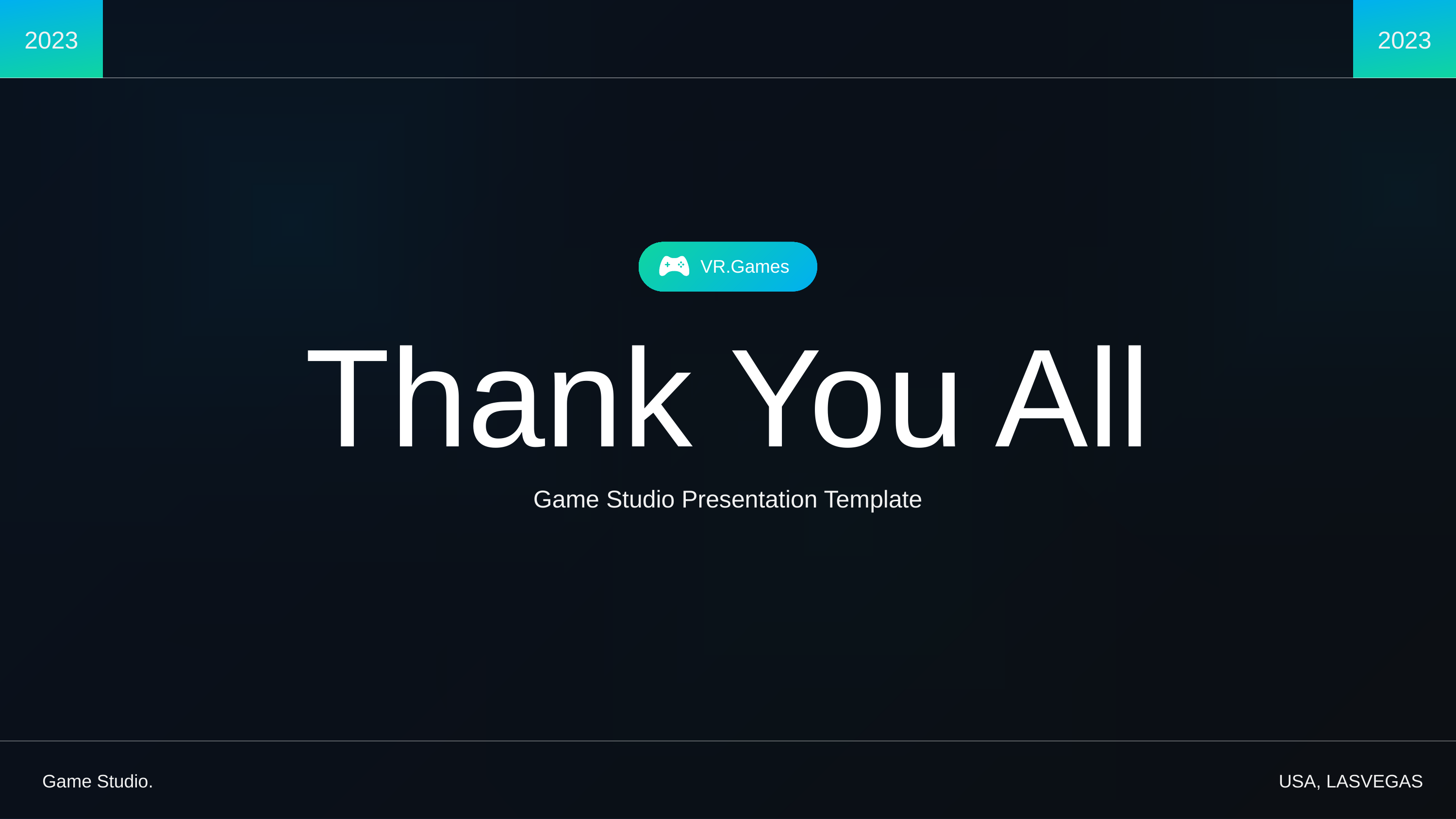

2023
2023

VR.Games

Thank You All
Game Studio Presentation Template
Game Studio.
USA, LASVEGAS